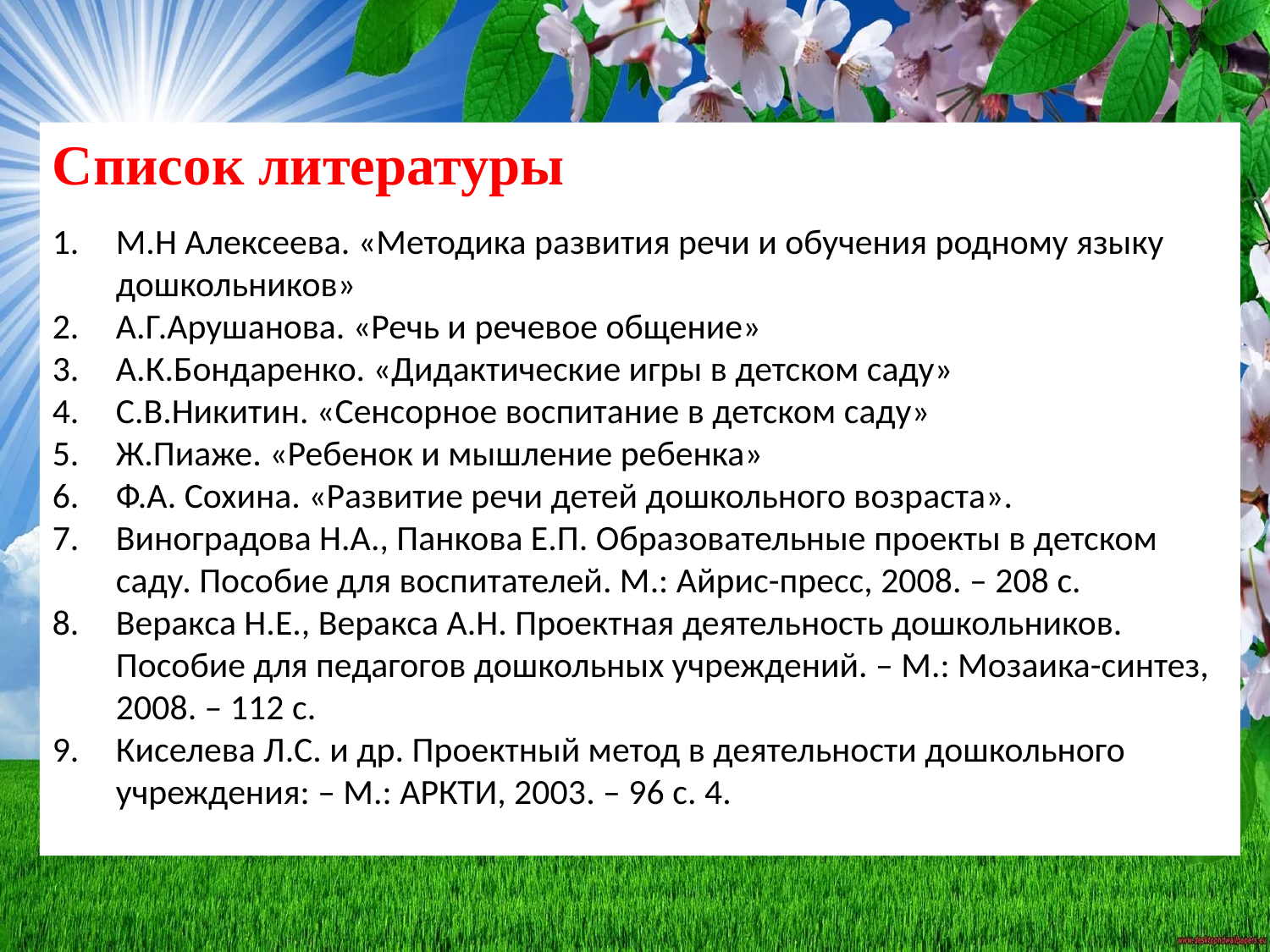

Список литературы

М.Н Алексеева. «Методика развития речи и обучения родному языку дошкольников»
А.Г.Арушанова. «Речь и речевое общение»
А.К.Бондаренко. «Дидактические игры в детском саду»
С.В.Никитин. «Сенсорное воспитание в детском саду»
Ж.Пиаже. «Ребенок и мышление ребенка»
Ф.А. Сохина. «Развитие речи детей дошкольного возраста».
Виноградова Н.А., Панкова Е.П. Образовательные проекты в детском саду. Пособие для воспитателей. М.: Айрис-пресс, 2008. – 208 с.
Веракса Н.Е., Веракса А.Н. Проектная деятельность дошкольников. Пособие для педагогов дошкольных учреждений. – М.: Мозаика-синтез, 2008. – 112 с.
Киселева Л.С. и др. Проектный метод в деятельности дошкольного учреждения: – М.: АРКТИ, 2003. – 96 с. 4.